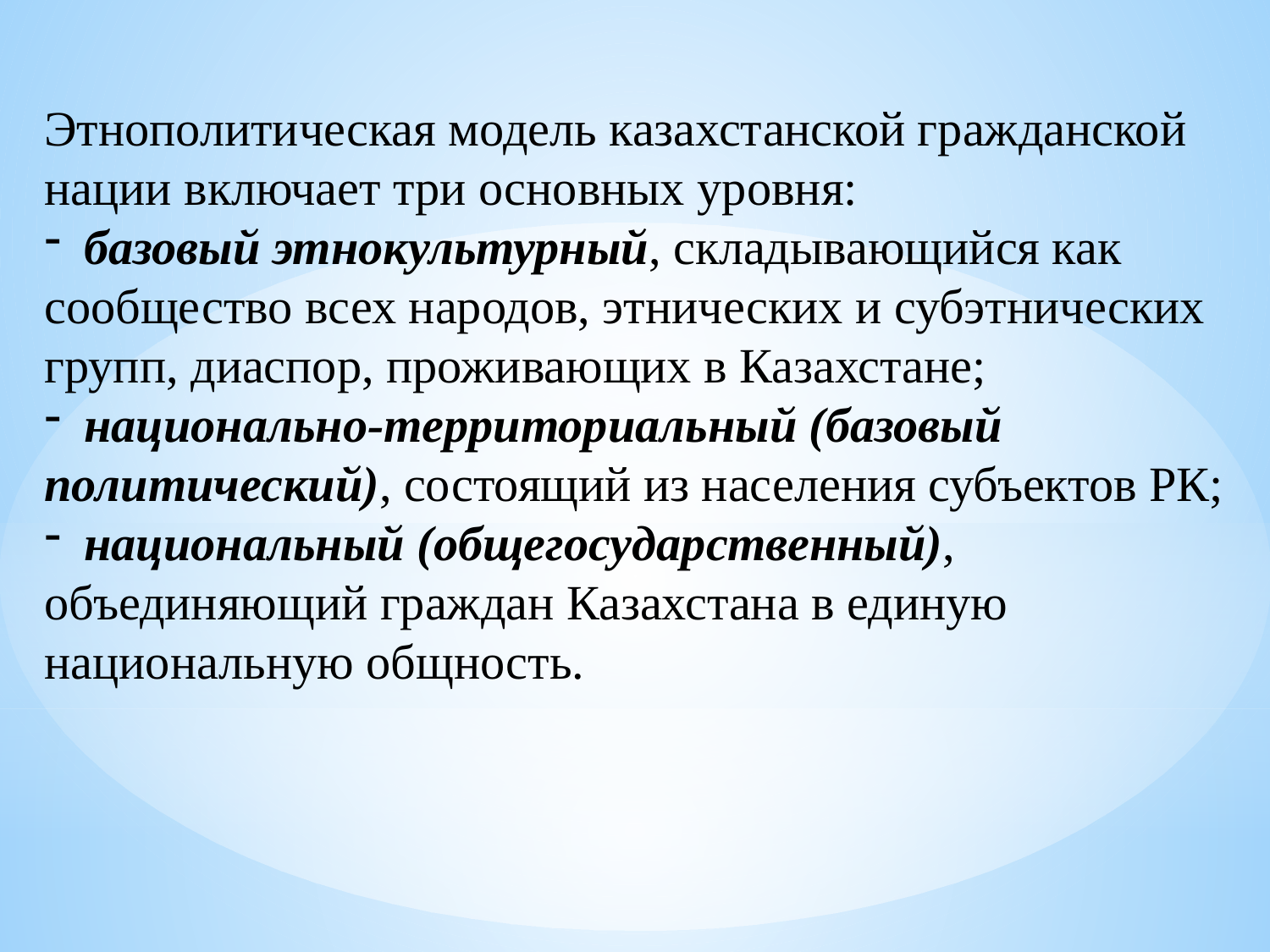

Этнополитическая модель казахстанской гражданской
нации включает три основных уровня:
базовый этнокультурный, складывающийся как
сообщество всех народов, этнических и субэтнических
групп, диаспор, проживающих в Казахстане;
национально-территориальный (базовый
политический), состоящий из населения субъектов РК;
национальный (общегосударственный),
объединяющий граждан Казахстана в единую
национальную общность.